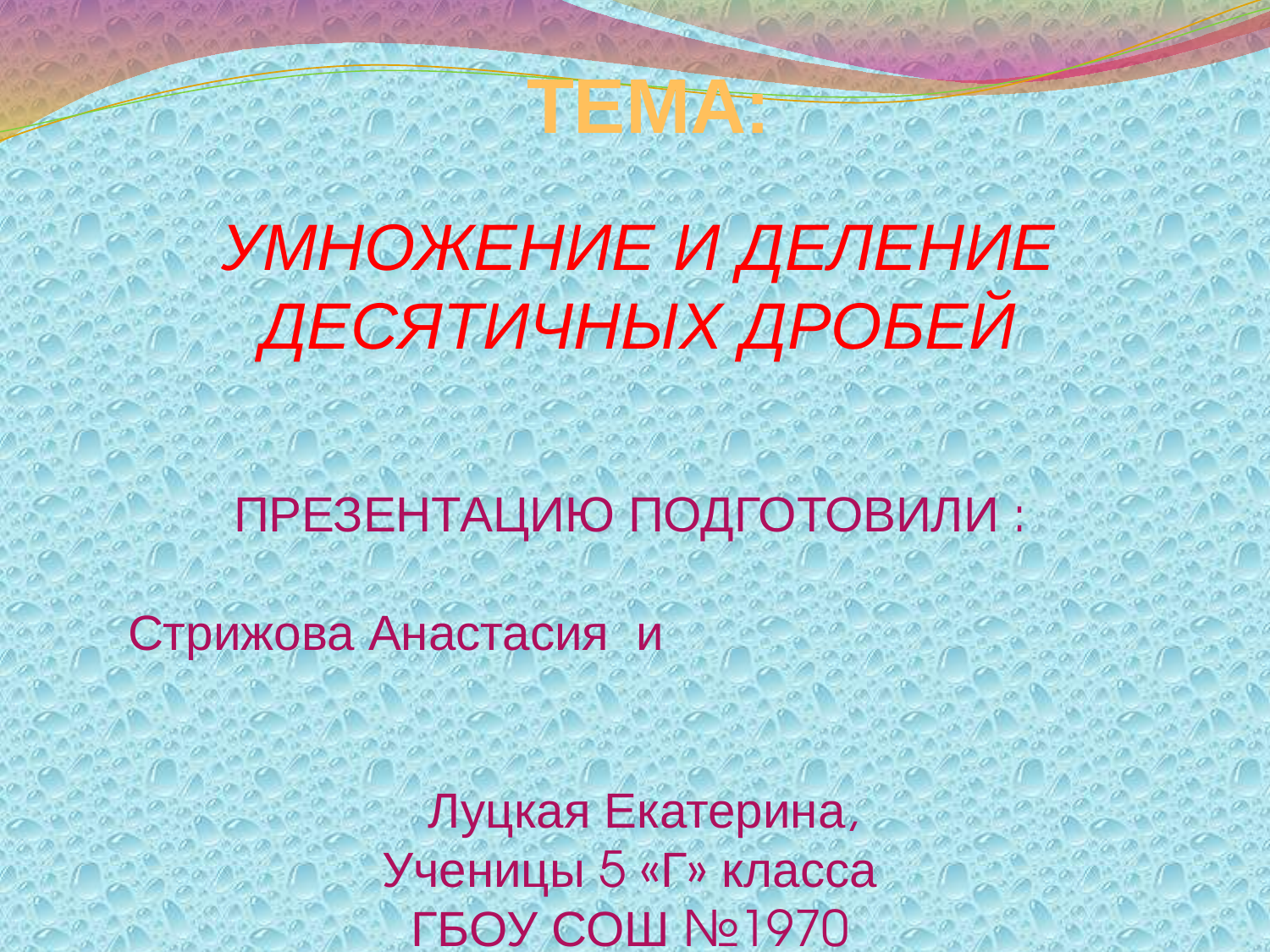

# ТЕМА:
УМНОЖЕНИЕ И ДЕЛЕНИЕ ДЕСЯТИЧНЫХ ДРОБЕЙ
ПРЕЗЕНТАЦИЮ ПОДГОТОВИЛИ :
                                                              Стрижова Анастасия  и
  Луцкая Екатерина,
Ученицы 5 «Г» класса
ГБОУ СОШ №1970